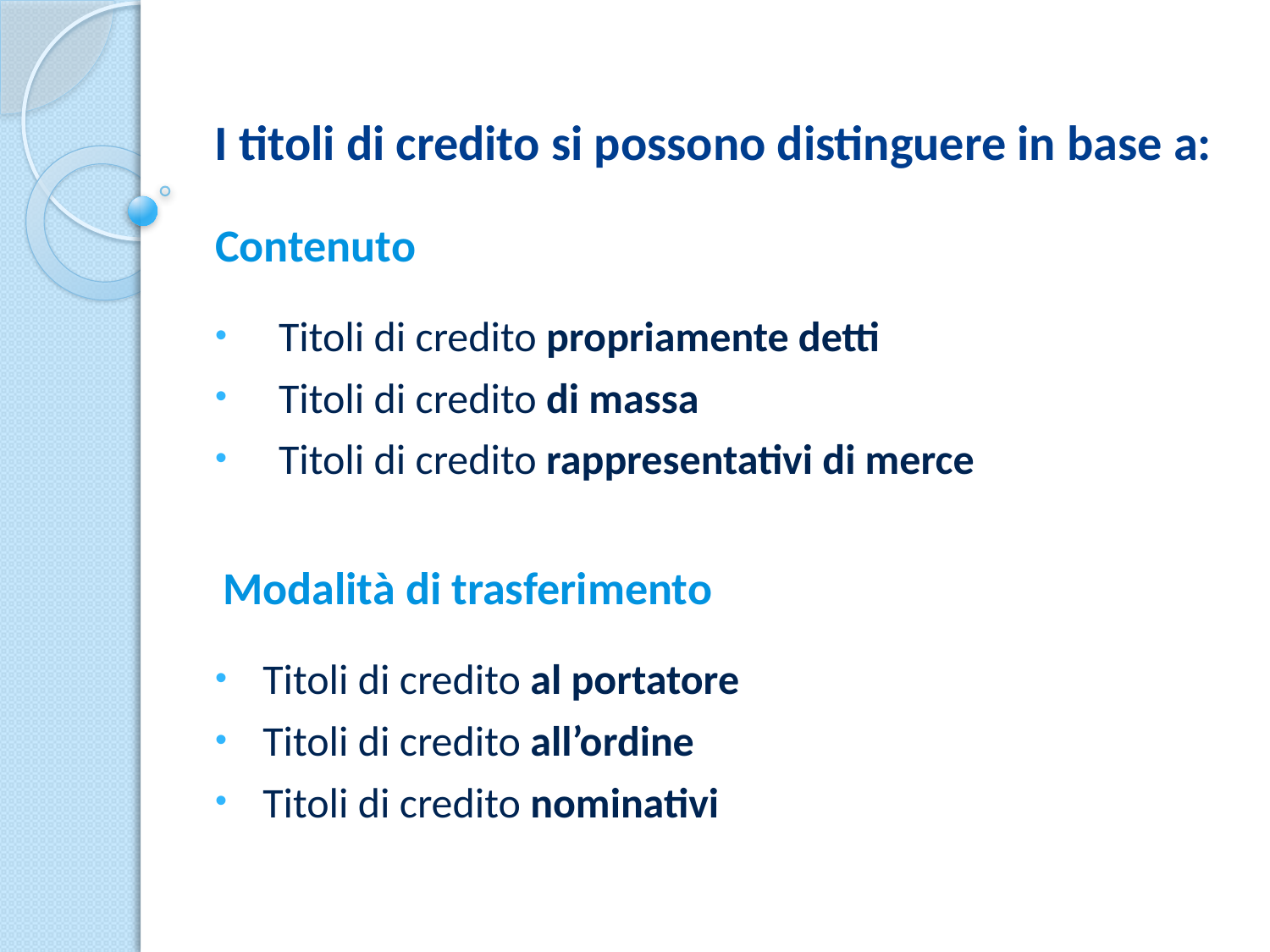

# I titoli di credito si possono distinguere in base a:
Contenuto

Titoli di credito propriamente detti
Titoli di credito di massa
Titoli di credito rappresentativi di merce

Modalità di trasferimento

Titoli di credito al portatore
Titoli di credito all’ordine
Titoli di credito nominativi